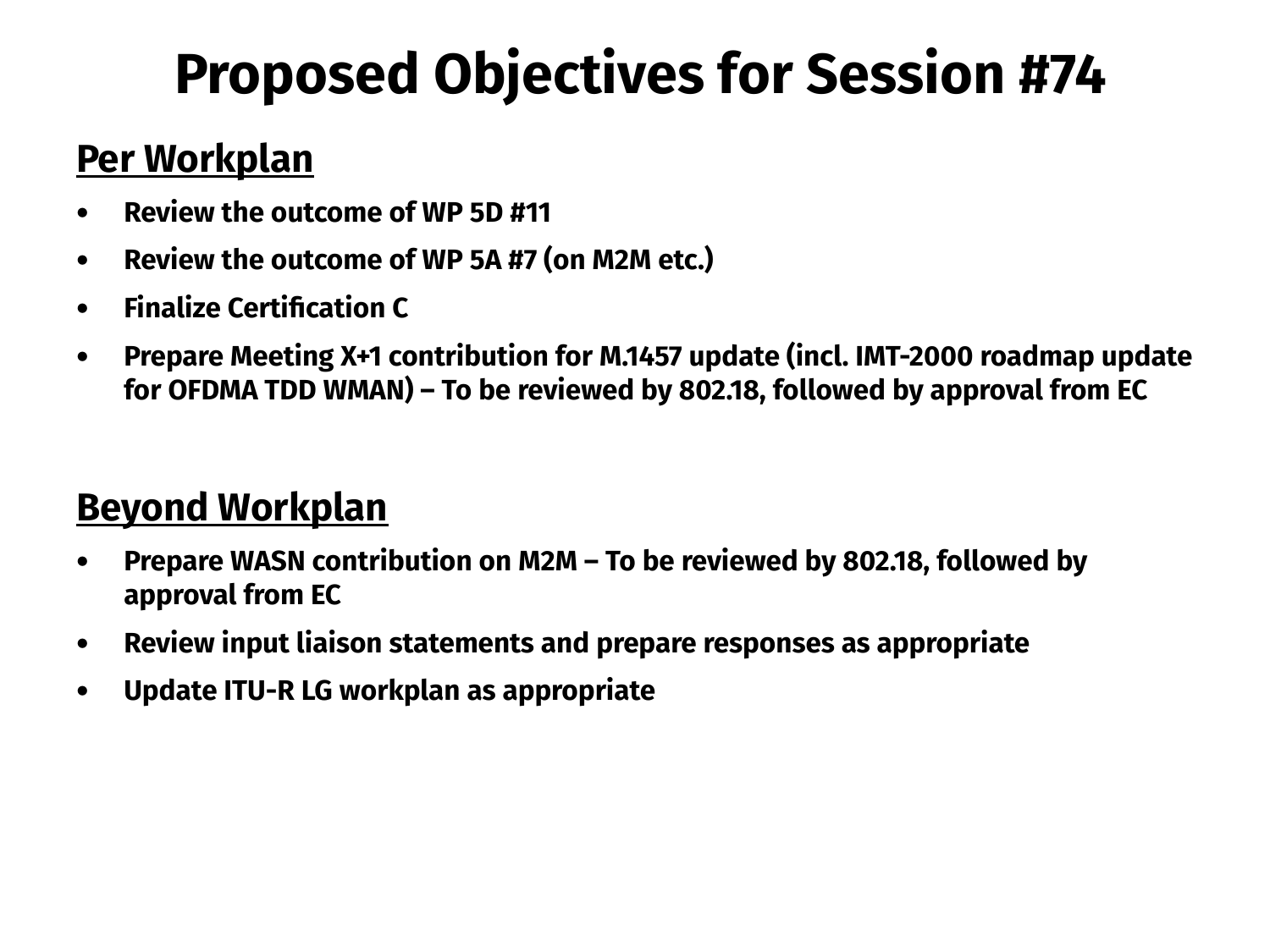

# Proposed Objectives for Session #74
Per Workplan
Review the outcome of WP 5D #11
Review the outcome of WP 5A #7 (on M2M etc.)
Finalize Certification C
Prepare Meeting X+1 contribution for M.1457 update (incl. IMT-2000 roadmap update for OFDMA TDD WMAN) – To be reviewed by 802.18, followed by approval from EC

Beyond Workplan
Prepare WASN contribution on M2M – To be reviewed by 802.18, followed by approval from EC
Review input liaison statements and prepare responses as appropriate
Update ITU-R LG workplan as appropriate